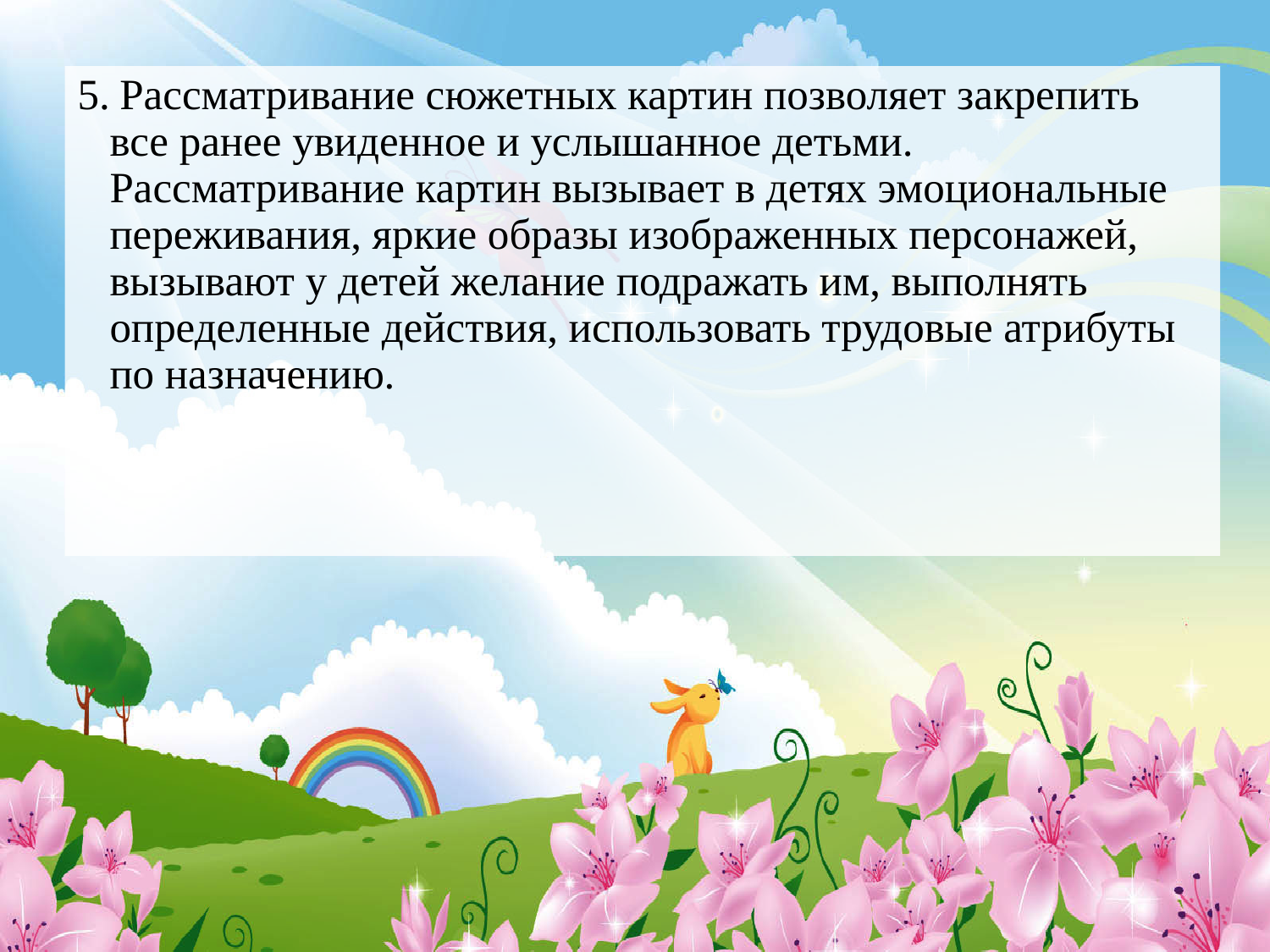

5. Рассматривание сюжетных картин позволяет закрепить все ранее увиденное и услышанное детьми. Рассматривание картин вызывает в детях эмоциональные переживания, яркие образы изображенных персонажей, вызывают у детей желание подражать им, выполнять определенные действия, использовать трудовые атрибуты по назначению.